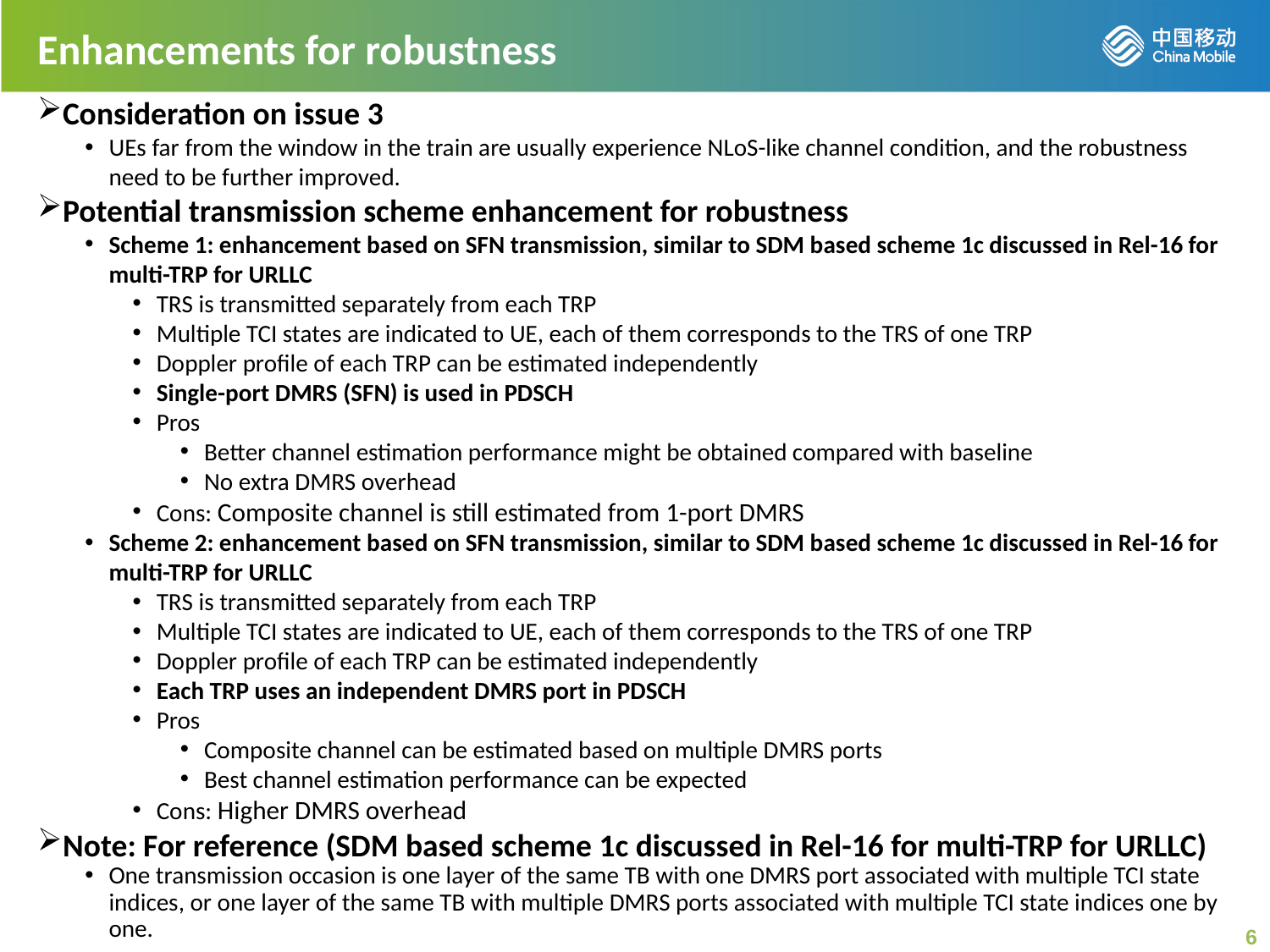

# Enhancements for robustness
Consideration on issue 3
UEs far from the window in the train are usually experience NLoS-like channel condition, and the robustness need to be further improved.
Potential transmission scheme enhancement for robustness
Scheme 1: enhancement based on SFN transmission, similar to SDM based scheme 1c discussed in Rel-16 for multi-TRP for URLLC
TRS is transmitted separately from each TRP
Multiple TCI states are indicated to UE, each of them corresponds to the TRS of one TRP
Doppler profile of each TRP can be estimated independently
Single-port DMRS (SFN) is used in PDSCH
Pros
Better channel estimation performance might be obtained compared with baseline
No extra DMRS overhead
Cons: Composite channel is still estimated from 1-port DMRS
Scheme 2: enhancement based on SFN transmission, similar to SDM based scheme 1c discussed in Rel-16 for multi-TRP for URLLC
TRS is transmitted separately from each TRP
Multiple TCI states are indicated to UE, each of them corresponds to the TRS of one TRP
Doppler profile of each TRP can be estimated independently
Each TRP uses an independent DMRS port in PDSCH
Pros
Composite channel can be estimated based on multiple DMRS ports
Best channel estimation performance can be expected
Cons: Higher DMRS overhead
Note: For reference (SDM based scheme 1c discussed in Rel-16 for multi-TRP for URLLC)
One transmission occasion is one layer of the same TB with one DMRS port associated with multiple TCI state indices, or one layer of the same TB with multiple DMRS ports associated with multiple TCI state indices one by one.